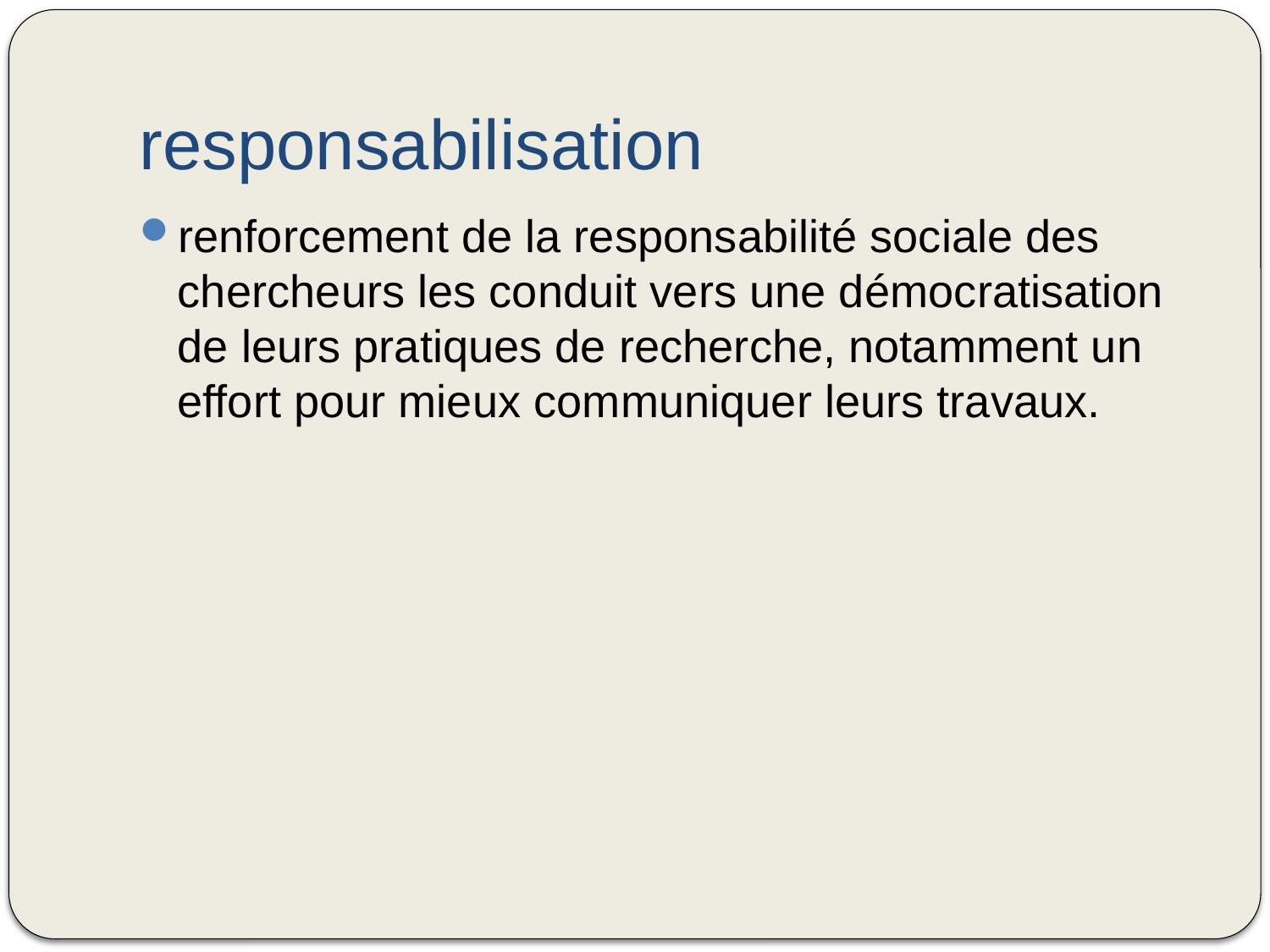

# responsabilisation
renforcement de la responsabilité sociale des chercheurs les conduit vers une démocratisation de leurs pratiques de recherche, notamment un effort pour mieux communiquer leurs travaux.